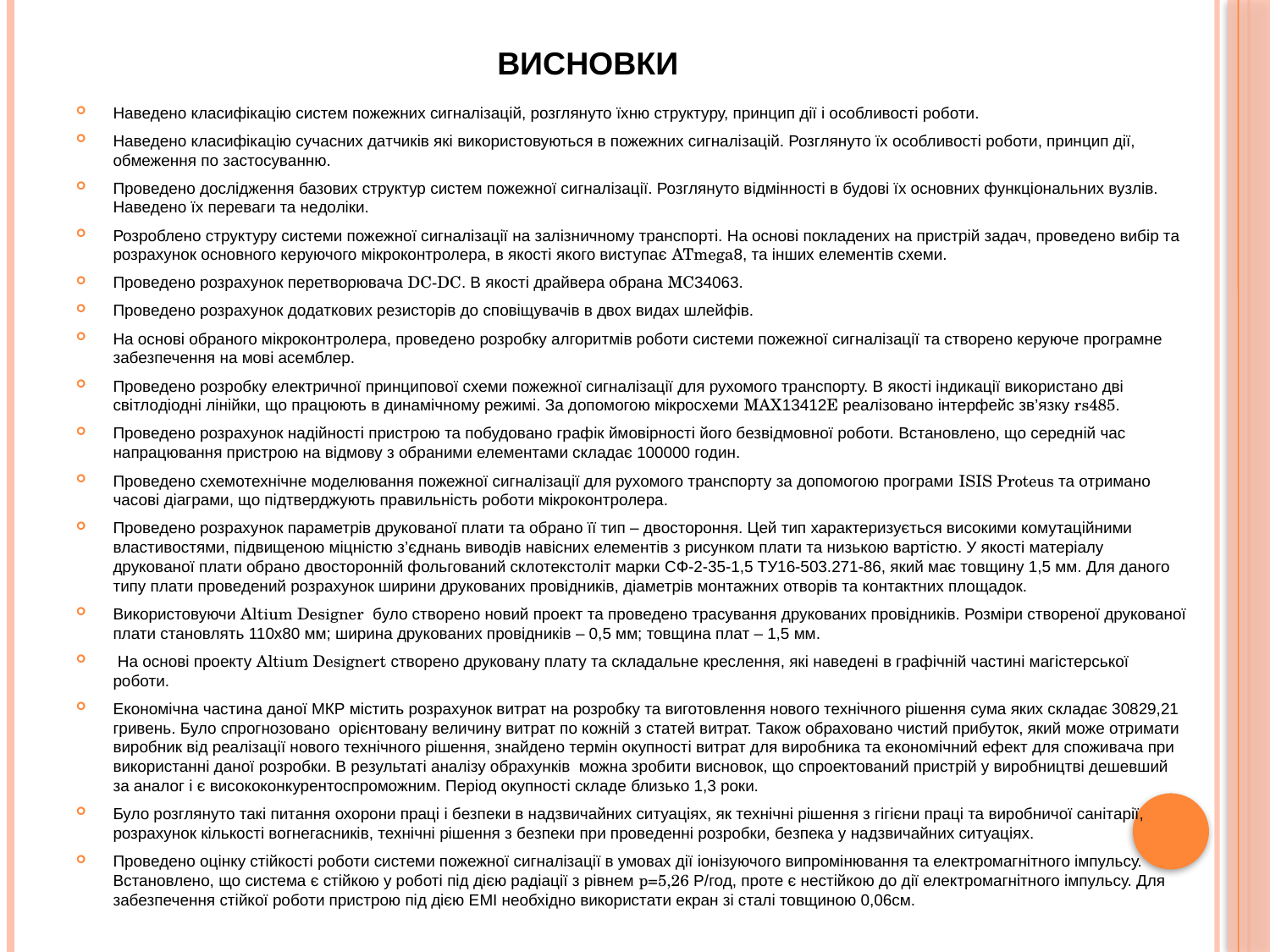

# Висновки
Наведено класифікацію систем пожежних сигналізацій, розглянуто їхню структуру, принцип дії і особливості роботи.
Наведено класифікацію сучасних датчиків які використовуються в пожежних сигналізацій. Розглянуто їх особливості роботи, принцип дії, обмеження по застосуванню.
Проведено дослідження базових структур систем пожежної сигналізації. Розглянуто відмінності в будові їх основних функціональних вузлів. Наведено їх переваги та недоліки.
Розроблено структуру системи пожежної сигналізації на залізничному транспорті. На основі покладених на пристрій задач, проведено вибір та розрахунок основного керуючого мікроконтролера, в якості якого виступає ATmega8, та інших елементів схеми.
Проведено розрахунок перетворювача DC-DC. В якості драйвера обрана MC34063.
Проведено розрахунок додаткових резисторів до сповіщувачів в двох видах шлейфів.
На основі обраного мікроконтролера, проведено розробку алгоритмів роботи системи пожежної сигналізації та створено керуюче програмне забезпечення на мові асемблер.
Проведено розробку електричної принципової схеми пожежної сигналізації для рухомого транспорту. В якості індикації використано дві світлодіодні лінійки, що працюють в динамічному режимі. За допомогою мікросхеми MAX13412E реалізовано інтерфейс зв’язку rs485.
Проведено розрахунок надійності пристрою та побудовано графік ймовірності його безвідмовної роботи. Встановлено, що середній час напрацювання пристрою на відмову з обраними елементами складає 100000 годин.
Проведено схемотехнічне моделювання пожежної сигналізації для рухомого транспорту за допомогою програми ISIS Proteus та отримано часові діаграми, що підтверджують правильність роботи мікроконтролера.
Проведено розрахунок параметрів друкованої плати та обрано її тип – двостороння. Цей тип характеризується високими комутаційними властивостями, підвищеною міцністю з’єднань виводів навісних елементів з рисунком плати та низькою вартістю. У якості матеріалу друкованої плати обрано двосторонній фольгований склотекстоліт марки СФ-2-35-1,5 ТУ16-503.271-86, який має товщину 1,5 мм. Для даного типу плати проведений розрахунок ширини друкованих провідників, діаметрів монтажних отворів та контактних площадок.
Використовуючи Altium Designer  було створено новий проект та проведено трасування друкованих провідників. Розміри створеної друкованої плати становлять 110x80 мм; ширина друкованих провідників – 0,5 мм; товщина плат – 1,5 мм.
 На основі проекту Altium Designert створено друковану плату та складальне креслення, які наведені в графічній частині магістерської роботи.
Економічна частина даної МКР містить розрахунок витрат на розробку та виготовлення нового технічного рішення сума яких складає 30829,21 гривень. Було спрогнозовано  орієнтовану величину витрат по кожній з статей витрат. Також обраховано чистий прибуток, який може отримати виробник від реалізації нового технічного рішення, знайдено термін окупності витрат для виробника та економічний ефект для споживача при використанні даної розробки. В результаті аналізу обрахунків  можна зробити висновок, що спроектований пристрій у виробництві дешевший за аналог і є висококонкурентоспроможним. Період окупності складе близько 1,3 роки.
Було розглянуто такі питання охорони праці і безпеки в надзвичайних ситуаціях, як технічні рішення з гігієни праці та виробничої санітарії, розрахунок кількості вогнегасників, технічні рішення з безпеки при проведенні розробки, безпека у надзвичайних ситуаціях.
Проведено оцінку стійкості роботи системи пожежної сигналізації в умовах дії іонізуючого випромінювання та електромагнітного імпульсу. Встановлено, що система є стійкою у роботі під дією радіації з рівнем p=5,26 Р/год, проте є нестійкою до дії електромагнітного імпульсу. Для забезпечення стійкої роботи пристрою під дією ЕМІ необхідно використати екран зі сталі товщиною 0,06см.